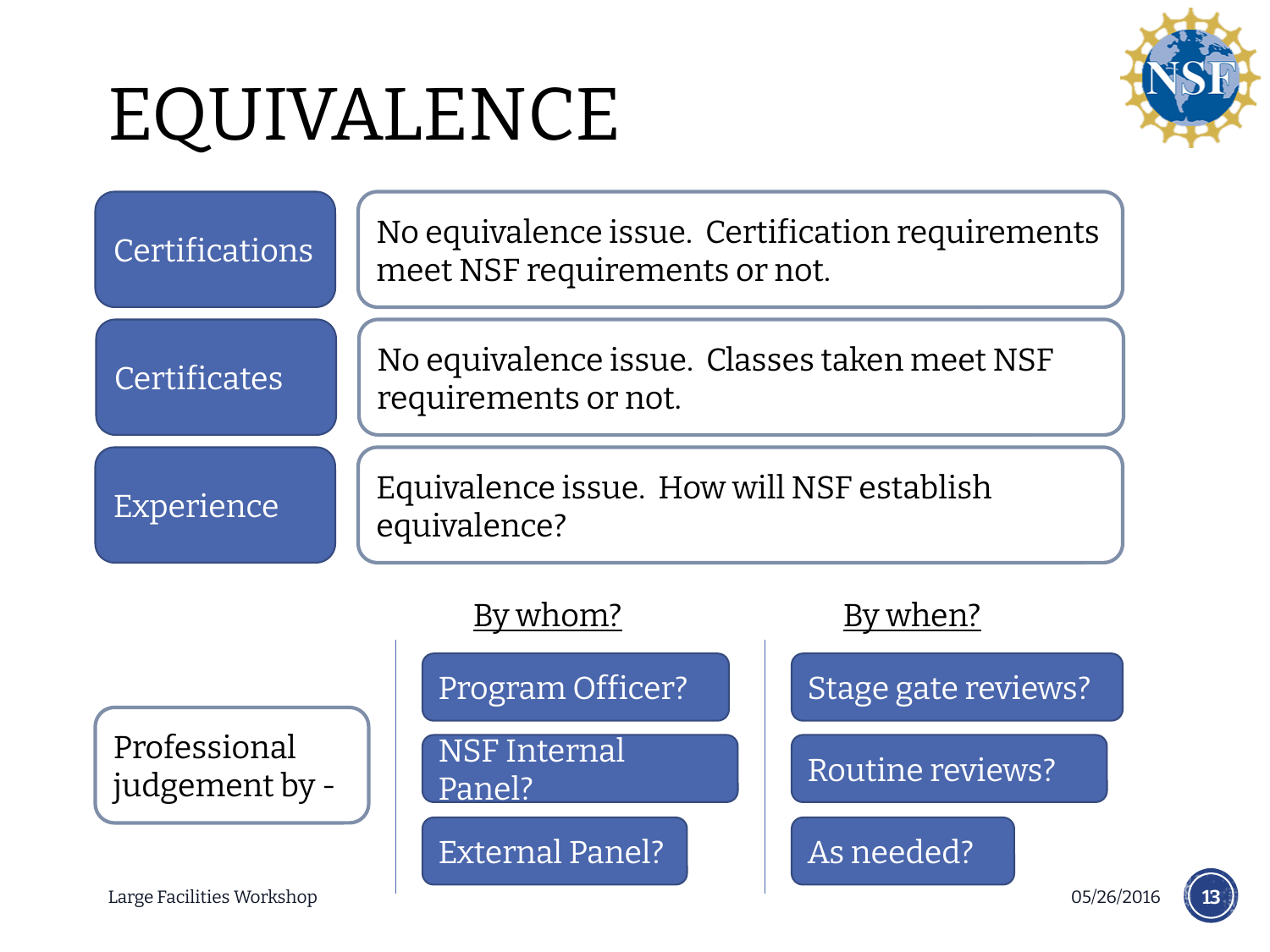

# Equivalence
Certifications
No equivalence issue.  Certification requirements meet NSF requirements or not.
Certificates
No equivalence issue.  Classes taken meet NSF requirements or not.
Experience
Equivalence issue.  How will NSF establish equivalence?
By whom?
By when?
Program Officer?
Stage gate reviews?
Professional judgement by -
NSF Internal Panel?
Routine reviews?
External Panel?
As needed?
Large Facilities Workshop
05/26/2016
13